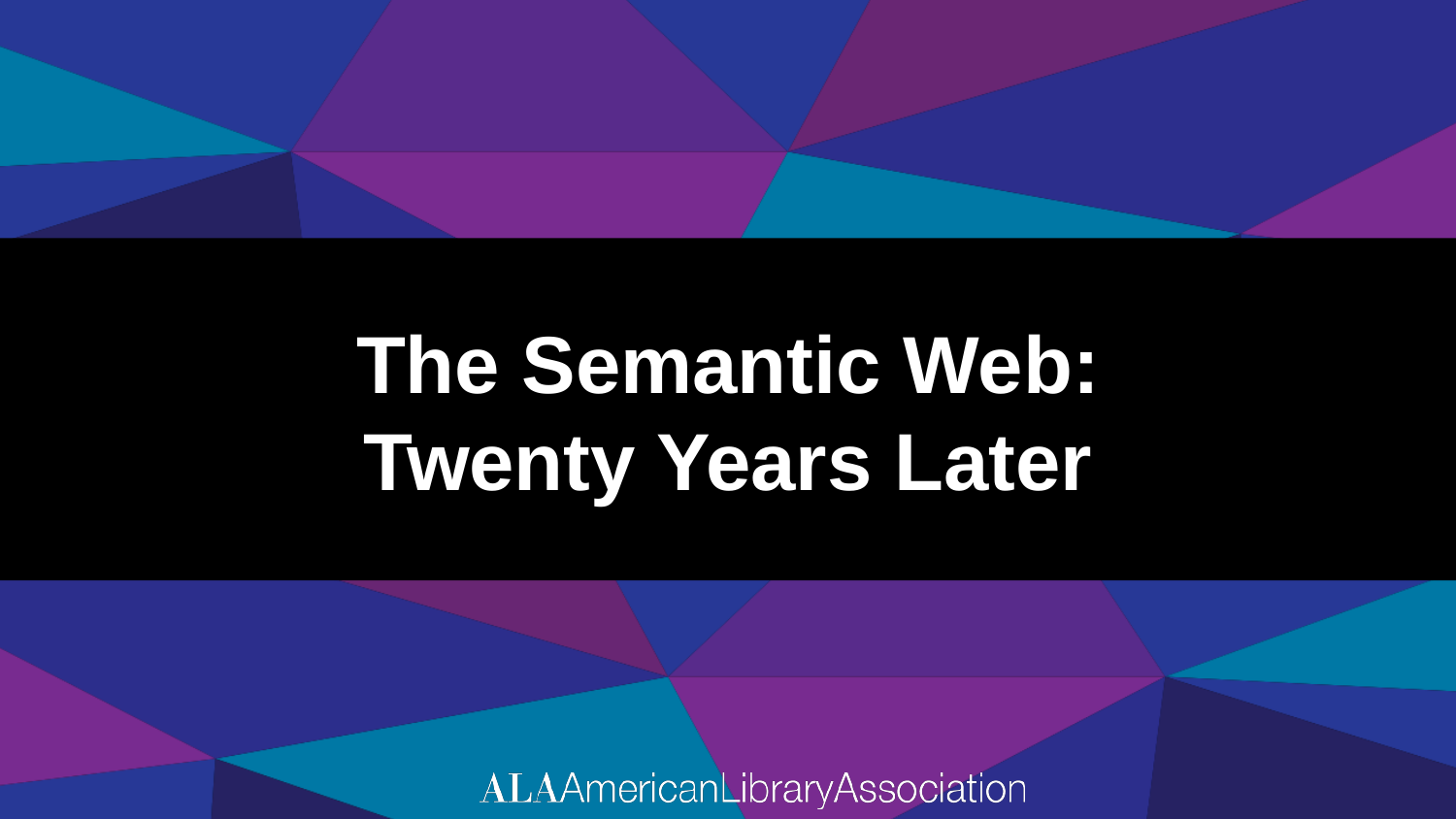

# The Semantic Web: Twenty Years Later